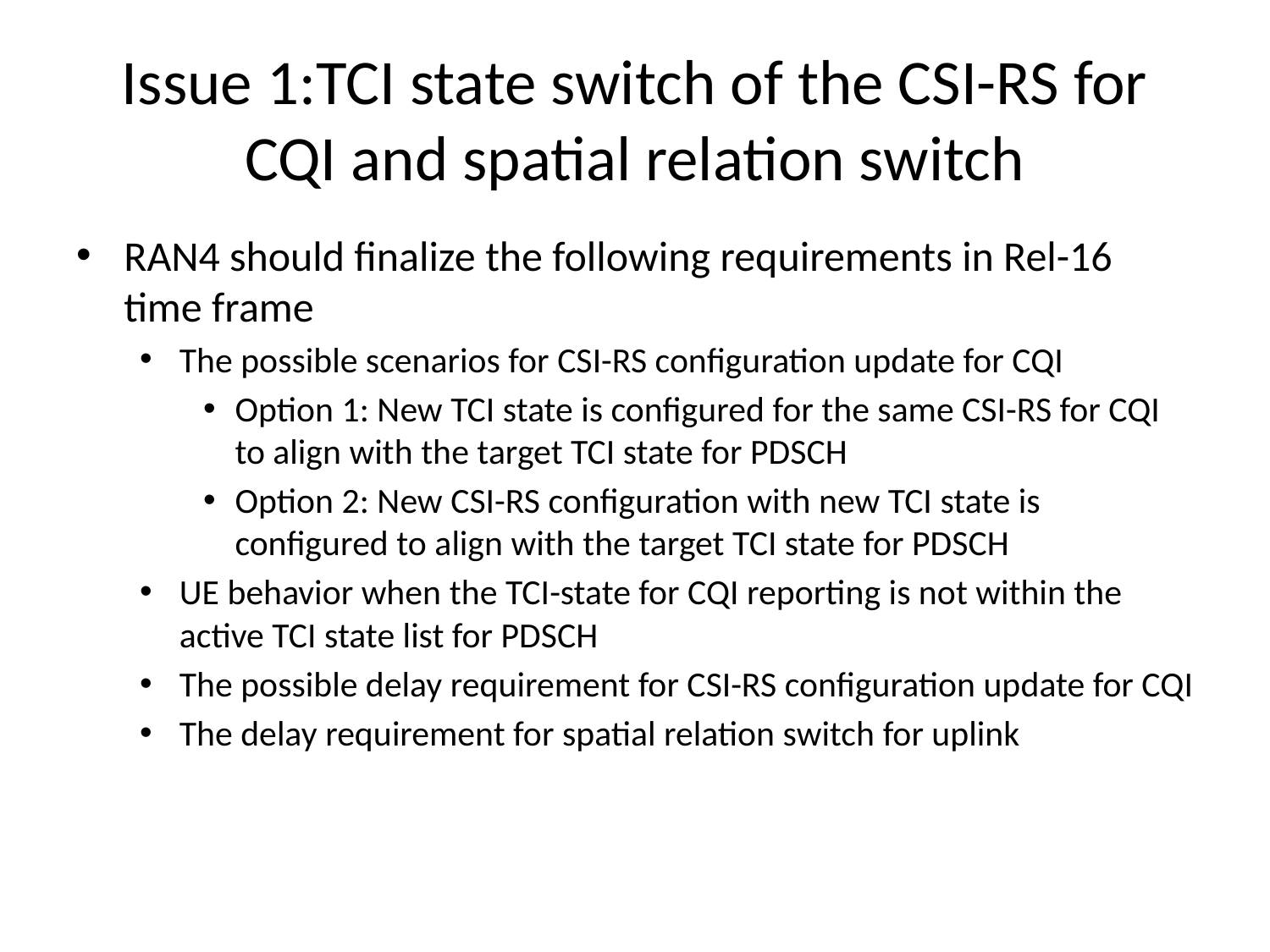

# Issue 1:TCI state switch of the CSI-RS for CQI and spatial relation switch
RAN4 should finalize the following requirements in Rel-16 time frame
The possible scenarios for CSI-RS configuration update for CQI
Option 1: New TCI state is configured for the same CSI-RS for CQI to align with the target TCI state for PDSCH
Option 2: New CSI-RS configuration with new TCI state is configured to align with the target TCI state for PDSCH
UE behavior when the TCI-state for CQI reporting is not within the active TCI state list for PDSCH
The possible delay requirement for CSI-RS configuration update for CQI
The delay requirement for spatial relation switch for uplink